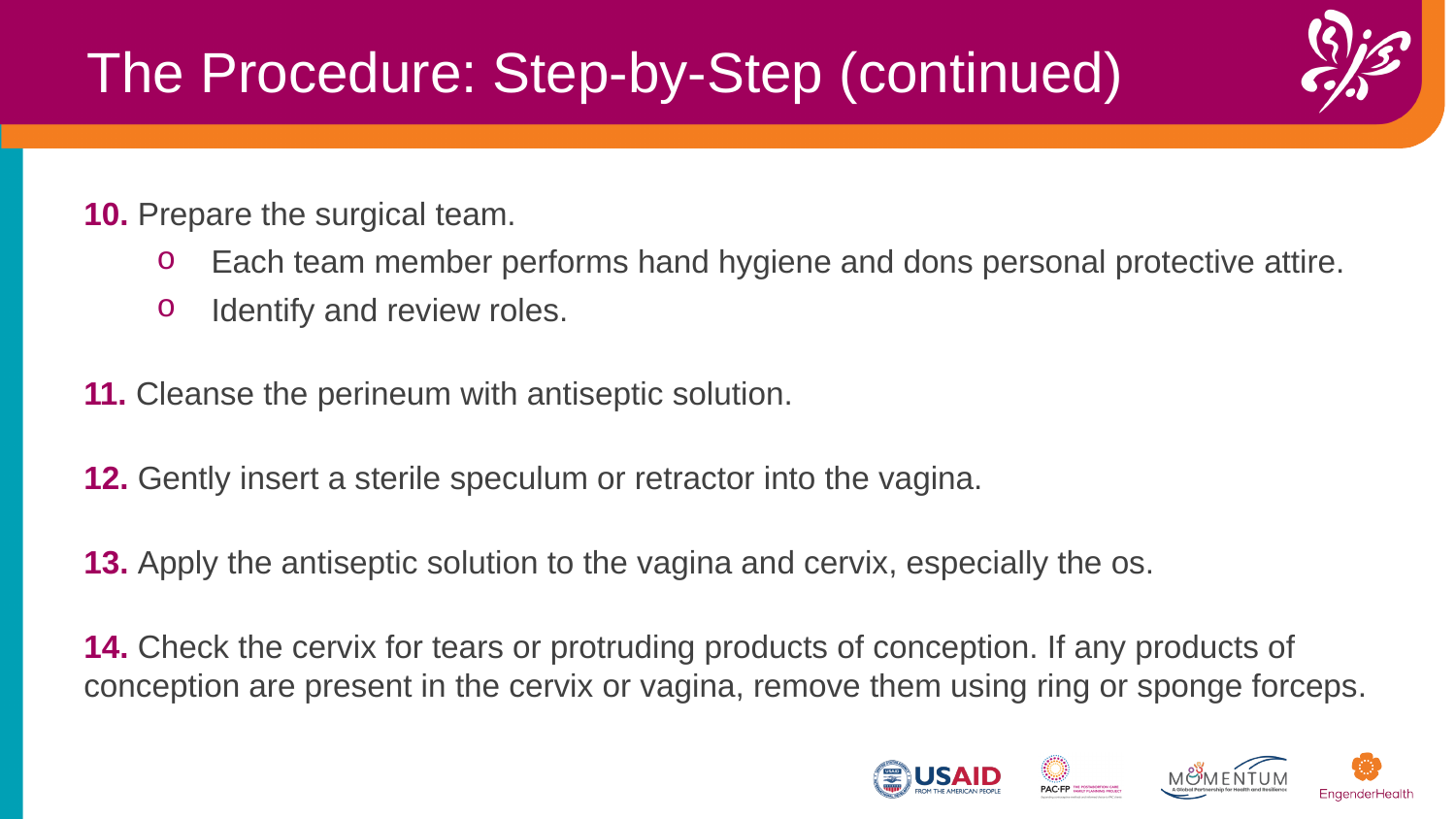

The Procedure: Step-by-Step (continued)
10. Prepare the surgical team.
Each team member performs hand hygiene and dons personal protective attire.
Identify and review roles.
11. Cleanse the perineum with antiseptic solution.
12. Gently insert a sterile speculum or retractor into the vagina.
13. Apply the antiseptic solution to the vagina and cervix, especially the os.
14. Check the cervix for tears or protruding products of conception. If any products of conception are present in the cervix or vagina, remove them using ring or sponge forceps.